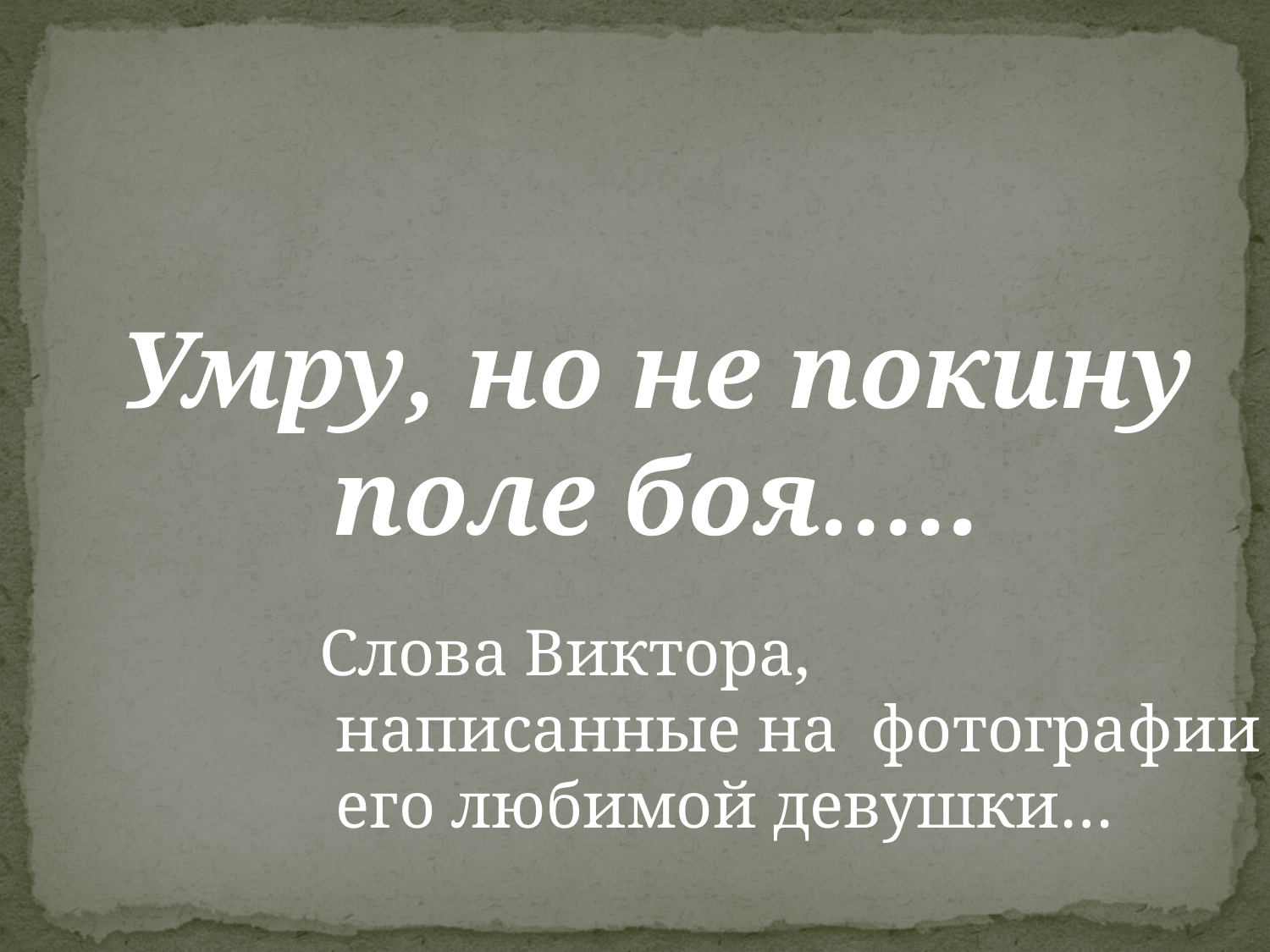

Умру, но не покину поле боя…..
Слова Виктора,
 написанные на  фотографии
 его любимой девушки…